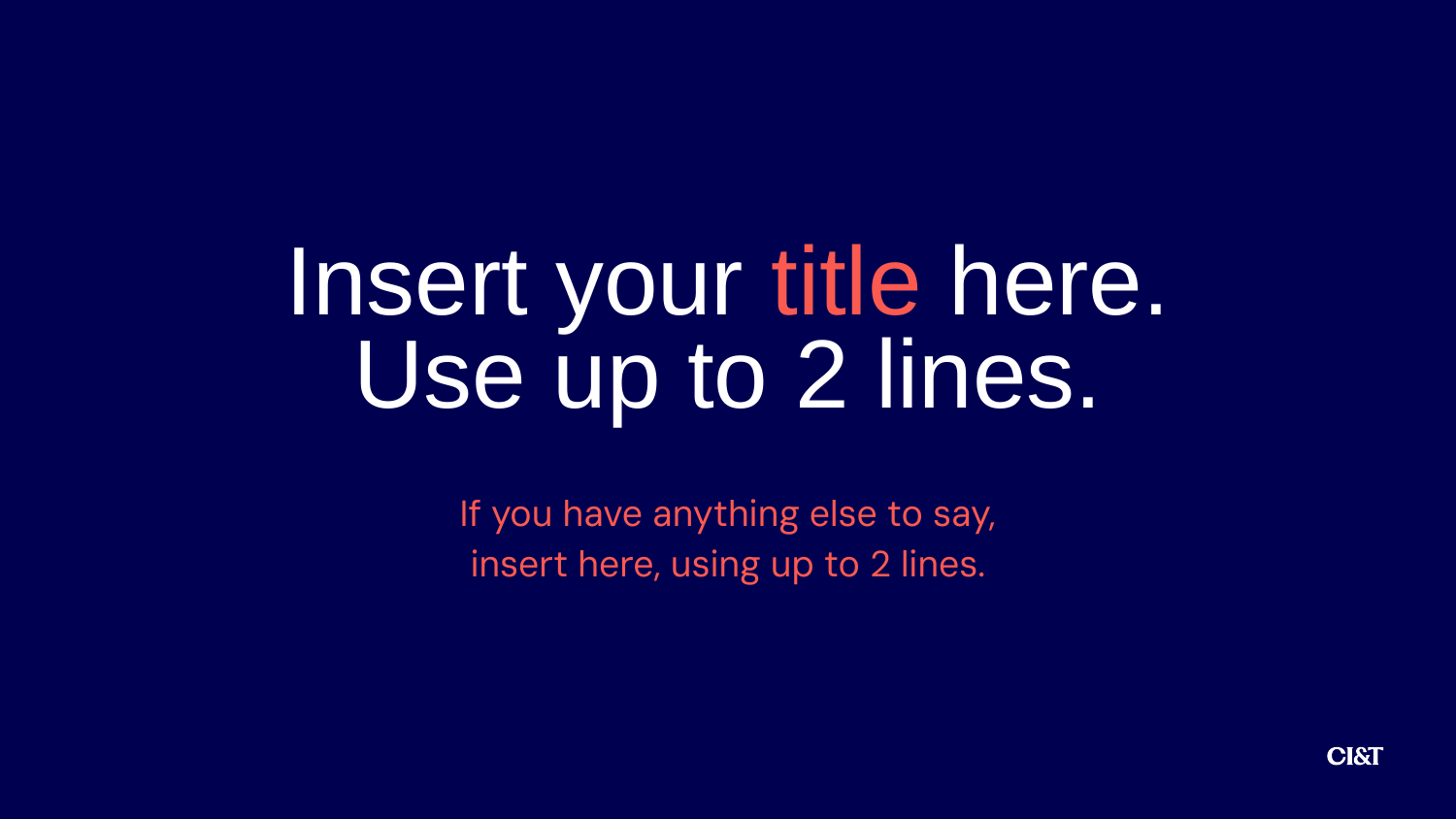

Insert your title here.
Use up to 2 lines.
If you have anything else to say, insert here, using up to 2 lines.